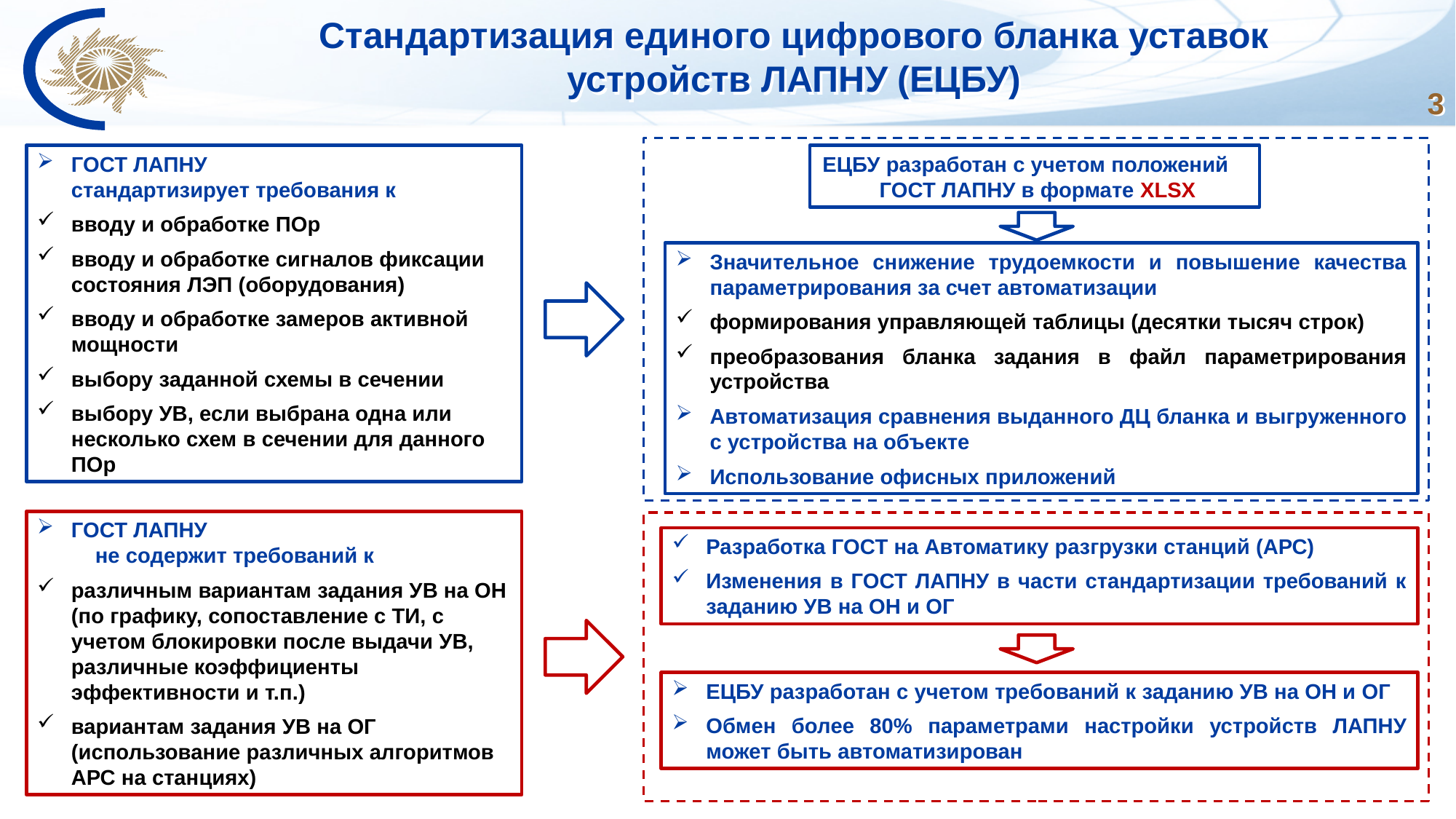

# Стандартизация единого цифрового бланка уставок устройств ЛАПНУ (ЕЦБУ)
3

ГОСТ ЛАПНУ                                   стандартизирует требования к
вводу и обработке ПОр
вводу и обработке сигналов фиксации состояния ЛЭП (оборудования)
вводу и обработке замеров активной мощности
выбору заданной схемы в сечении
выбору УВ, если выбрана одна или несколько схем в сечении для данного ПОр
ЕЦБУ разработан с учетом положений      ГОСТ ЛАПНУ в формате XLSX

Значительное снижение трудоемкости и повышение качества параметрирования за счет автоматизации
формирования управляющей таблицы (десятки тысяч строк)
преобразования бланка задания в файл параметрирования устройства
Автоматизация сравнения выданного ДЦ бланка и выгруженного с устройства на объекте
Использование офисных приложений

ГОСТ ЛАПНУ                                                       не содержит требований к
различным вариантам задания УВ на ОН (по графику, сопоставление с ТИ, с учетом блокировки после выдачи УВ, различные коэффициенты эффективности и т.п.)
вариантам задания УВ на ОГ (использование различных алгоритмов АРС на станциях)

Разработка ГОСТ на Автоматику разгрузки станций (АРС)
Изменения в ГОСТ ЛАПНУ в части стандартизации требований к заданию УВ на ОН и ОГ

ЕЦБУ разработан с учетом требований к заданию УВ на ОН и ОГ
Обмен более 80% параметрами настройки устройств ЛАПНУ может быть автоматизирован